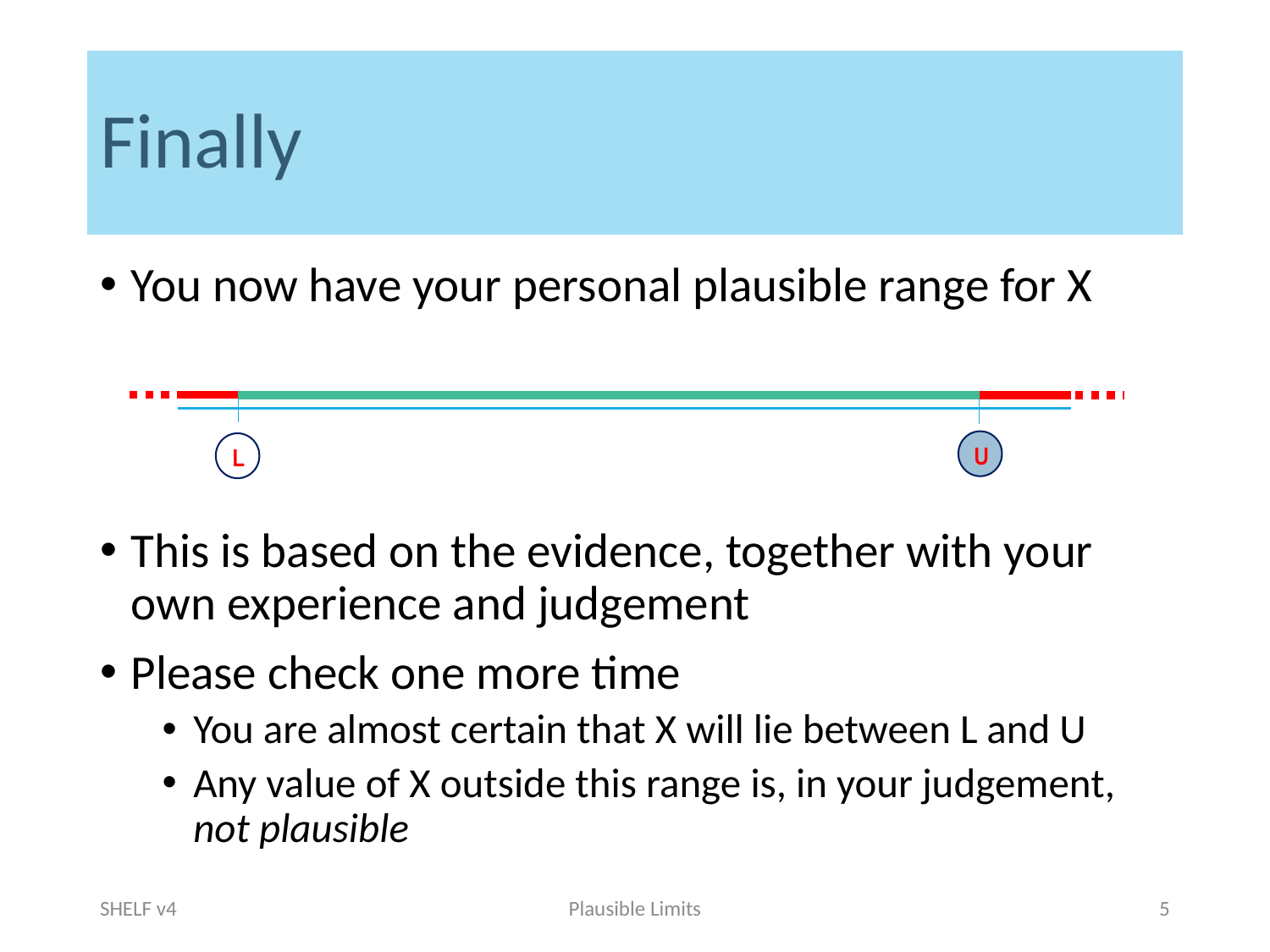

# Finally
You now have your personal plausible range for X

This is based on the evidence, together with your own experience and judgement
Please check one more time
You are almost certain that X will lie between L and U
Any value of X outside this range is, in your judgement,
not plausible

U

L
SHELF v4
Plausible Limits
5